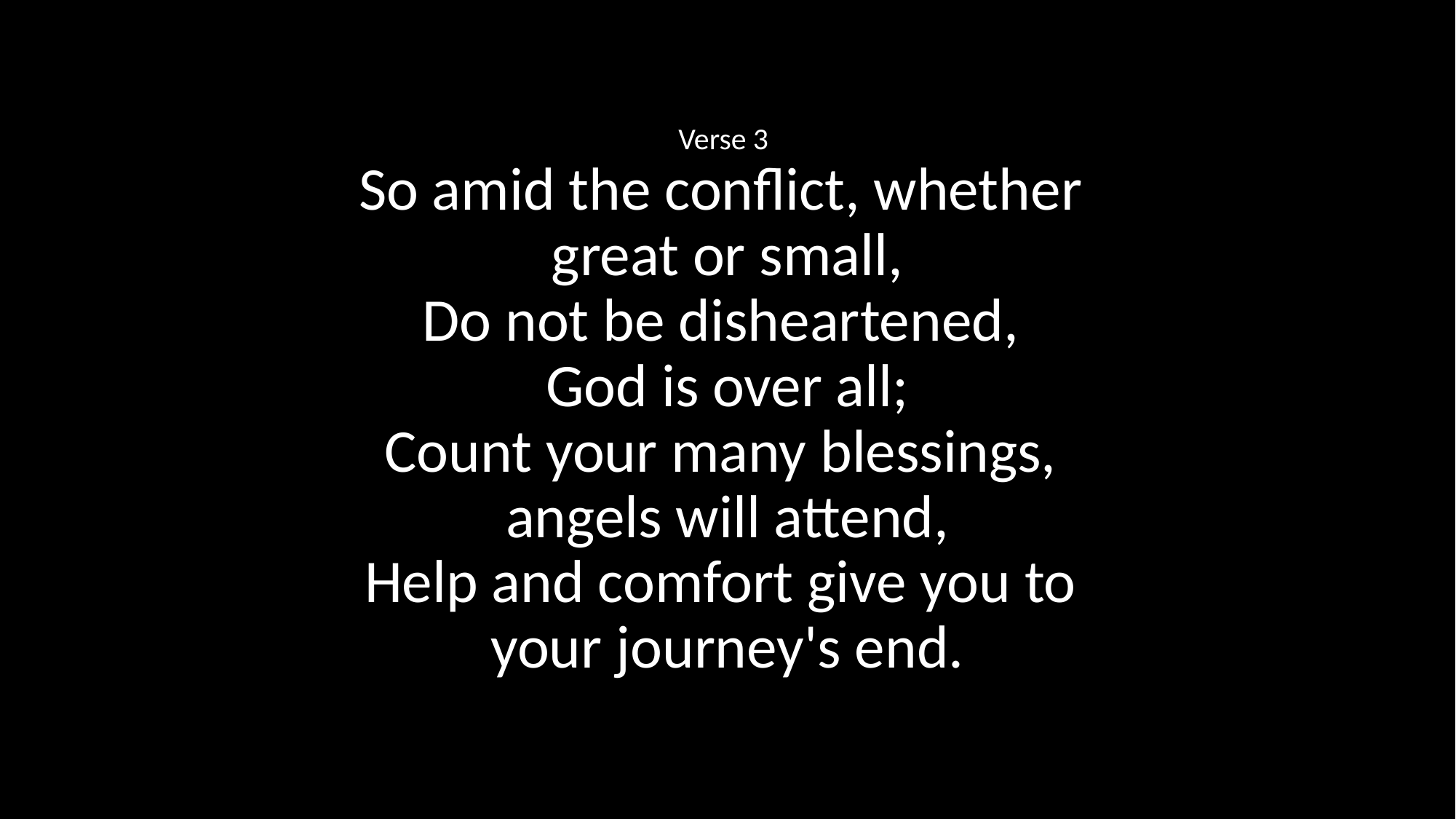

Verse 3
So amid the conflict, whether
great or small,
Do not be disheartened,
God is over all;
Count your many blessings,
angels will attend,
Help and comfort give you to
your journey's end.